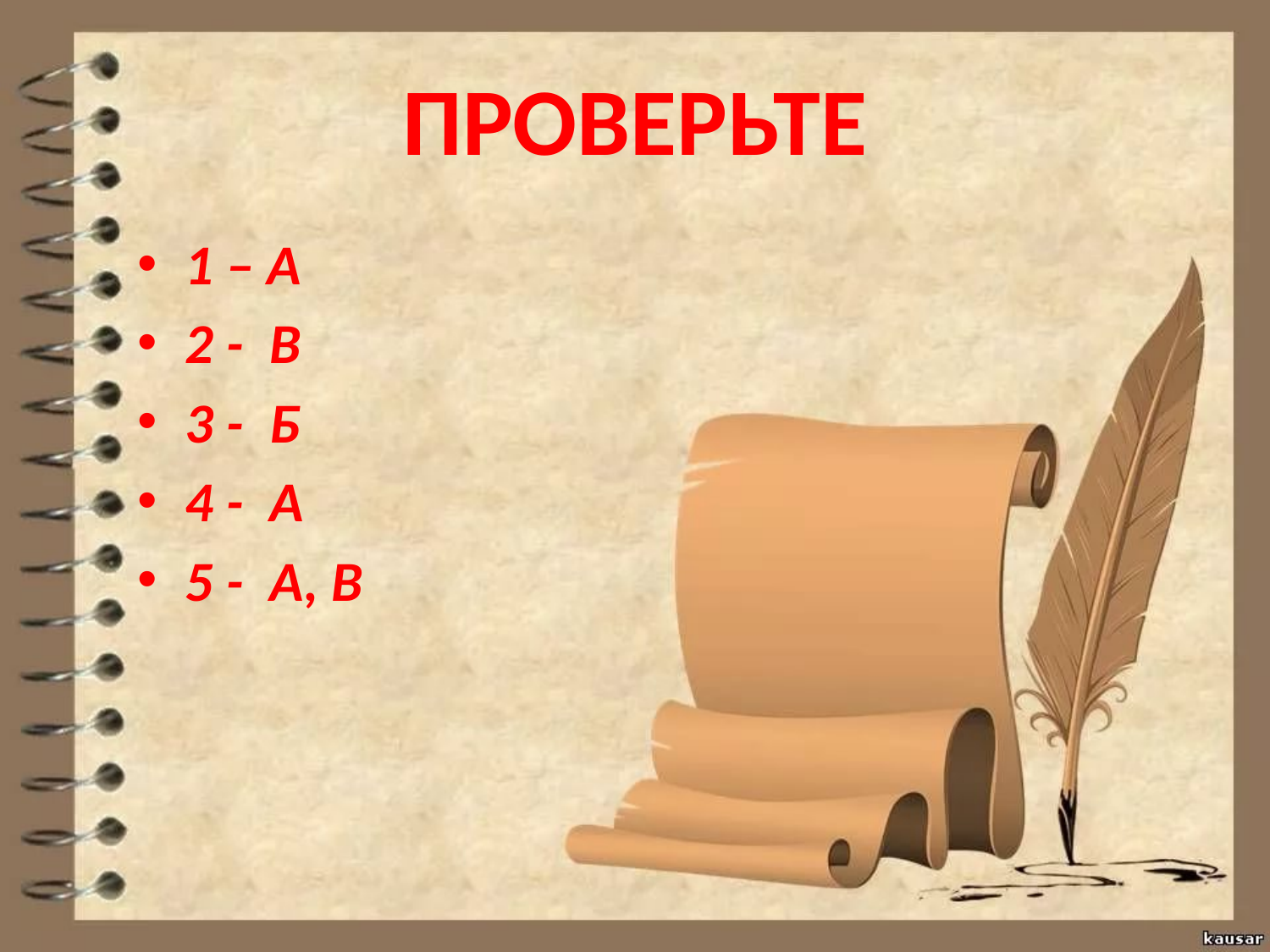

# ПРОВЕРЬТЕ
1 – А
2 -  В
3 -  Б
4 -  А
5 -  А, В